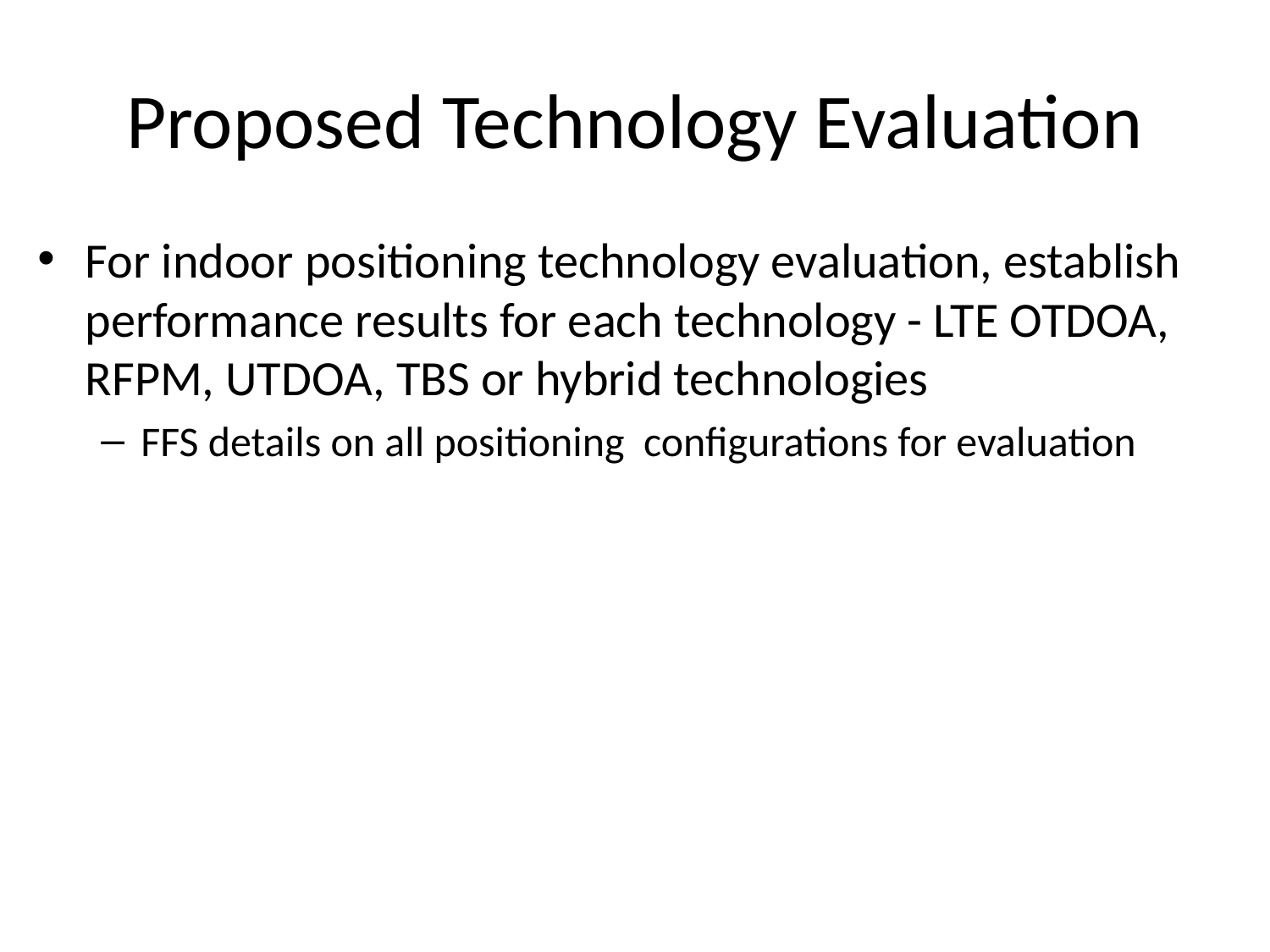

# Proposed Technology Evaluation
For indoor positioning technology evaluation, establish performance results for each technology - LTE OTDOA, RFPM, UTDOA, TBS or hybrid technologies
FFS details on all positioning  configurations for evaluation